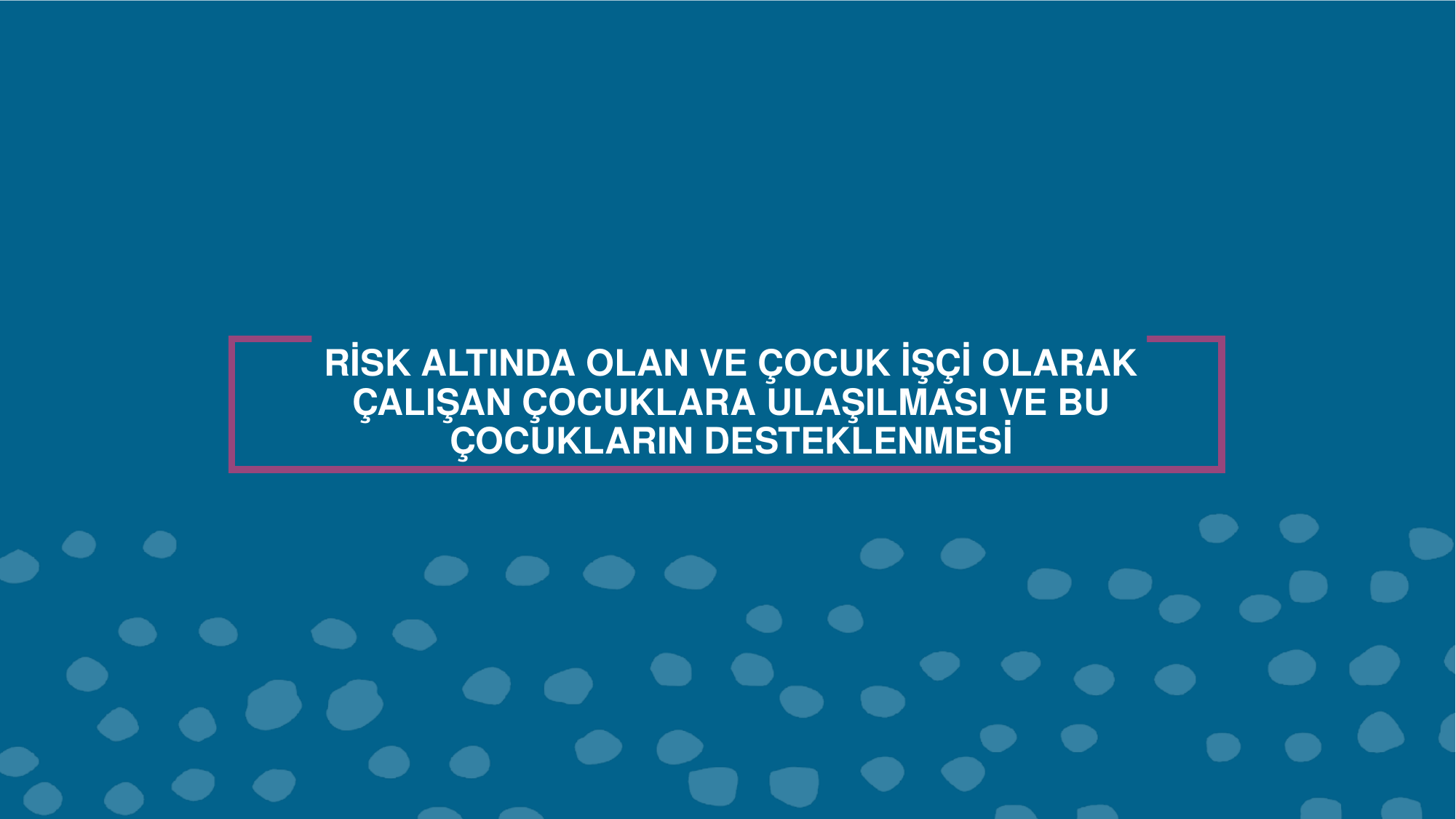

# RİSK ALTINDA OLAN VE ÇOCUK İŞÇİ OLARAK ÇALIŞAN ÇOCUKLARA ULAŞILMASI VE BU ÇOCUKLARIN DESTEKLENMESİ